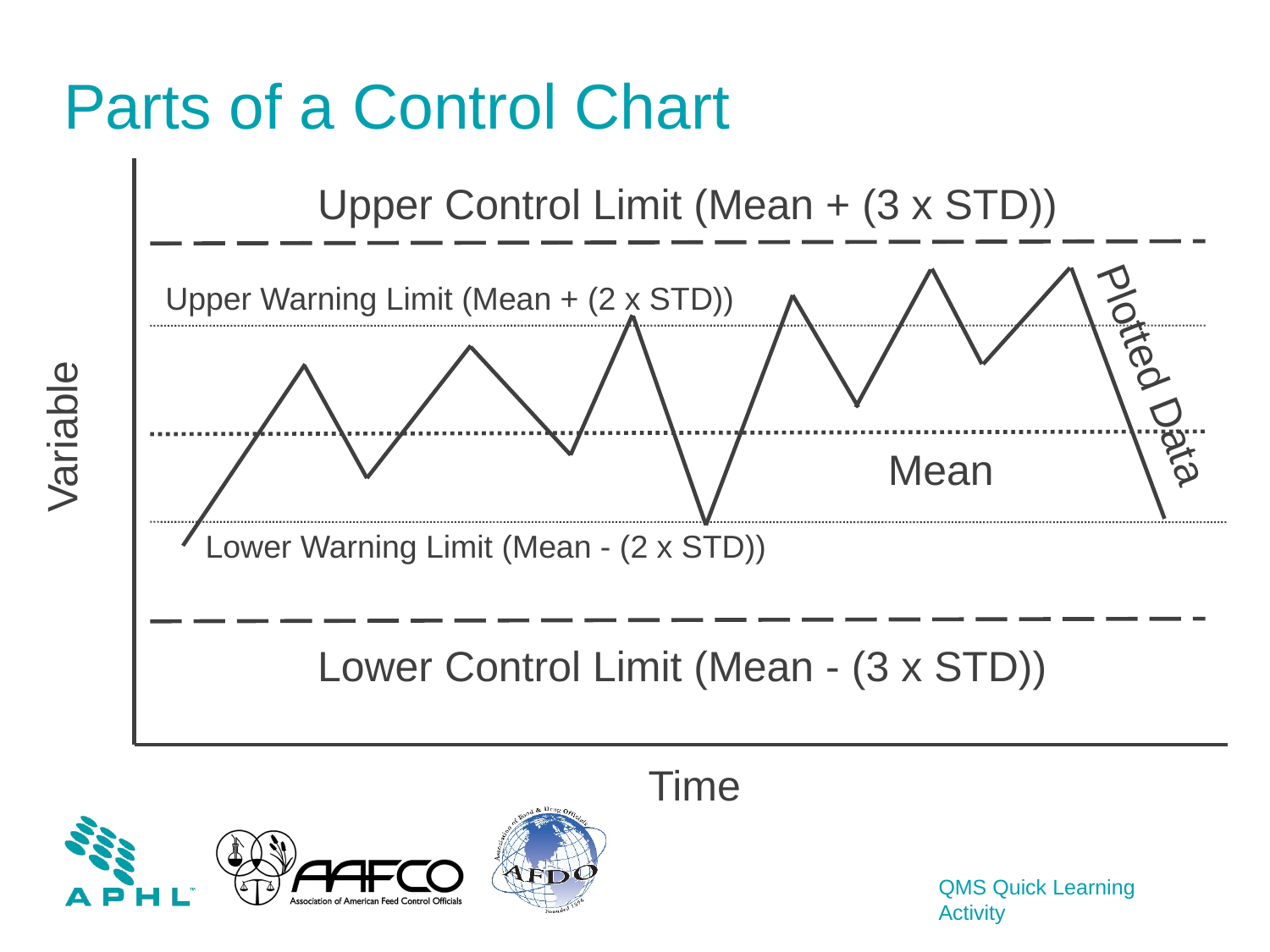

# Parts of a Control Chart
Upper Control Limit (Mean + (3 x STD))
Upper Warning Limit (Mean + (2 x STD))
Variable
Mean
Lower Warning Limit (Mean - (2 x STD))
Lower Control Limit (Mean - (3 x STD))

Time
Plotted Data